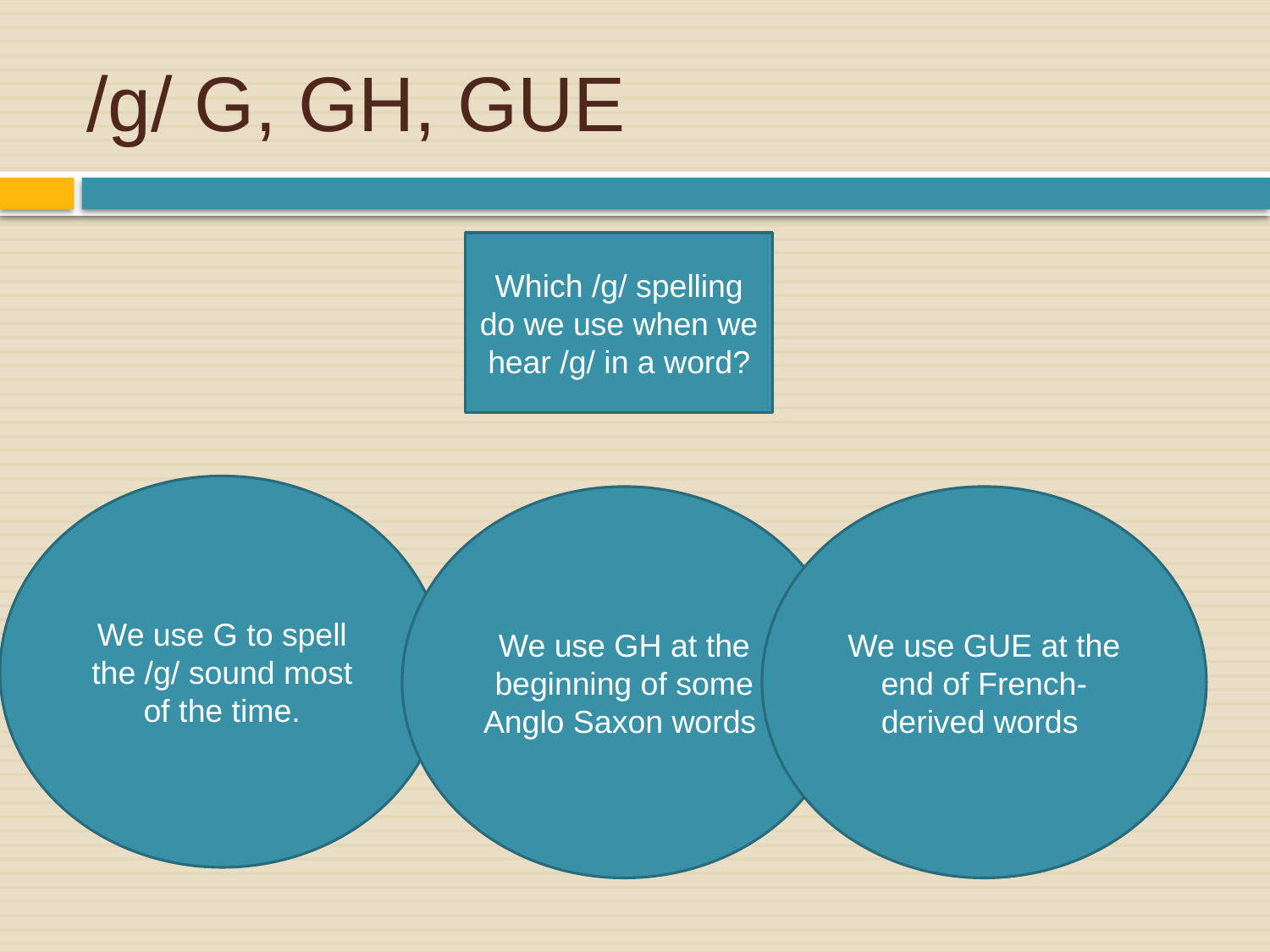

# /g/ G, GH, GUE
Which /g/ spelling do we use when we hear /g/ in a word?
We use G to spell the /g/ sound most of the time.
We use GH at the beginning of some Anglo Saxon words
We use GUE at the end of French-derived words